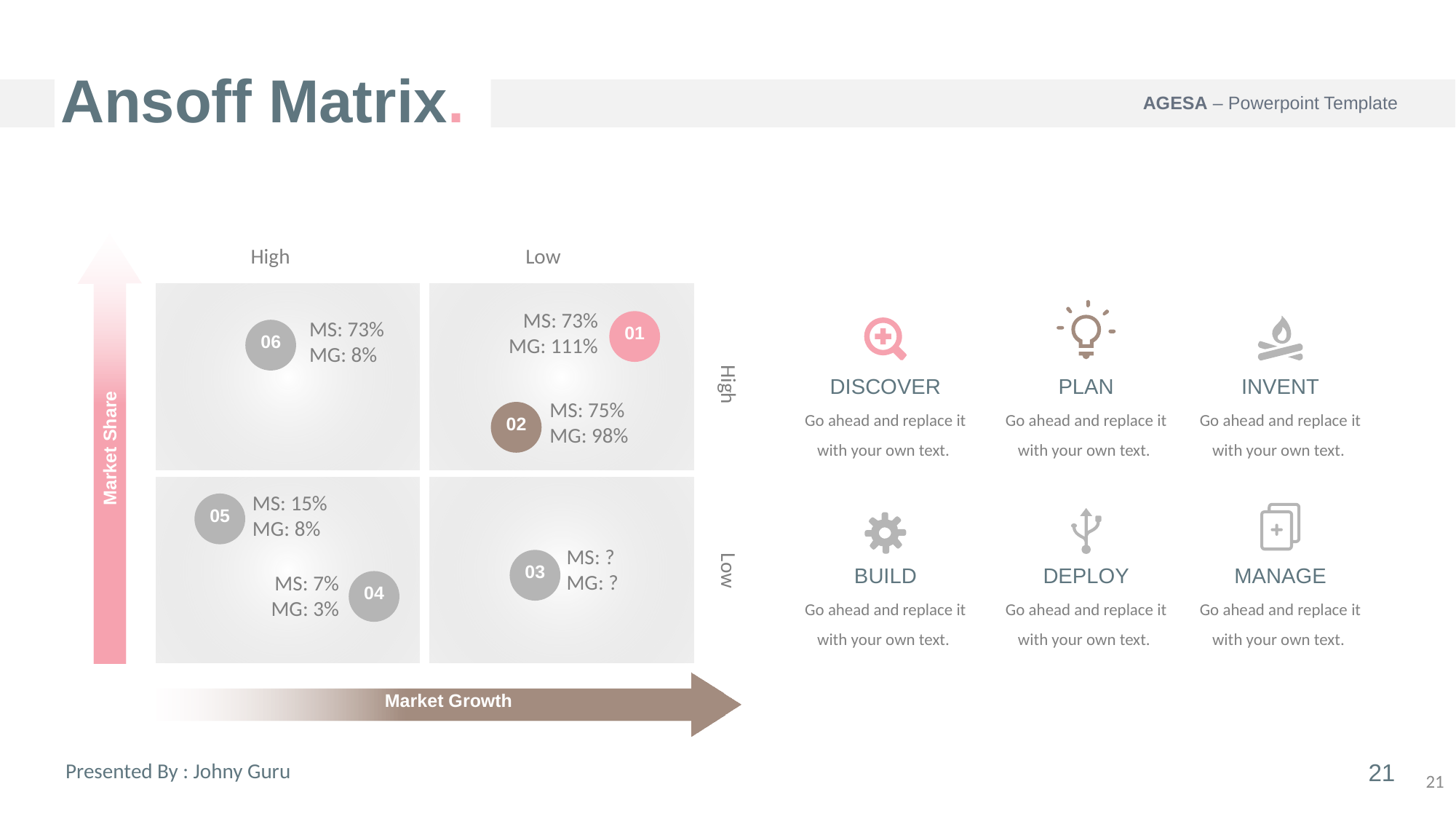

Ansoff Matrix.
High
Low

MS: 73%
MG: 111%
MS: 73%
MG: 8%

01

06
High
DISCOVER
PLAN
INVENT
MS: 75%
MG: 98%
Go ahead and replace it with your own text.
Go ahead and replace it with your own text.
Go ahead and replace it with your own text.

02

Market Share
MS: 15%
MG: 8%

05

MS: ?
MG: ?

Low
03
BUILD
DEPLOY
MANAGE
MS: 7%
MG: 3%

04
Go ahead and replace it with your own text.
Go ahead and replace it with your own text.
Go ahead and replace it with your own text.

Market Growth
Presented By : Johny Guru

21